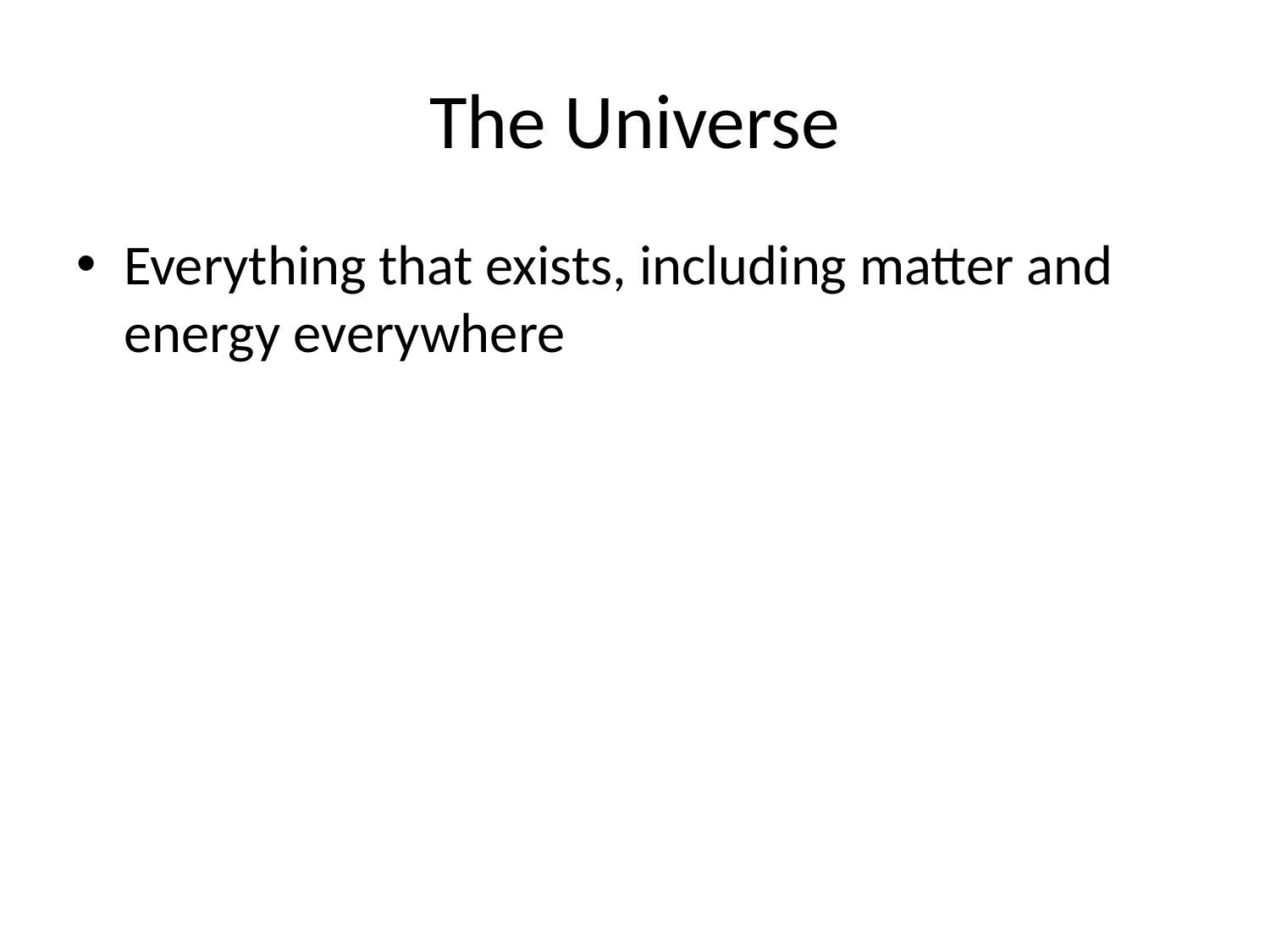

# The Universe
Everything that exists, including matter and energy everywhere